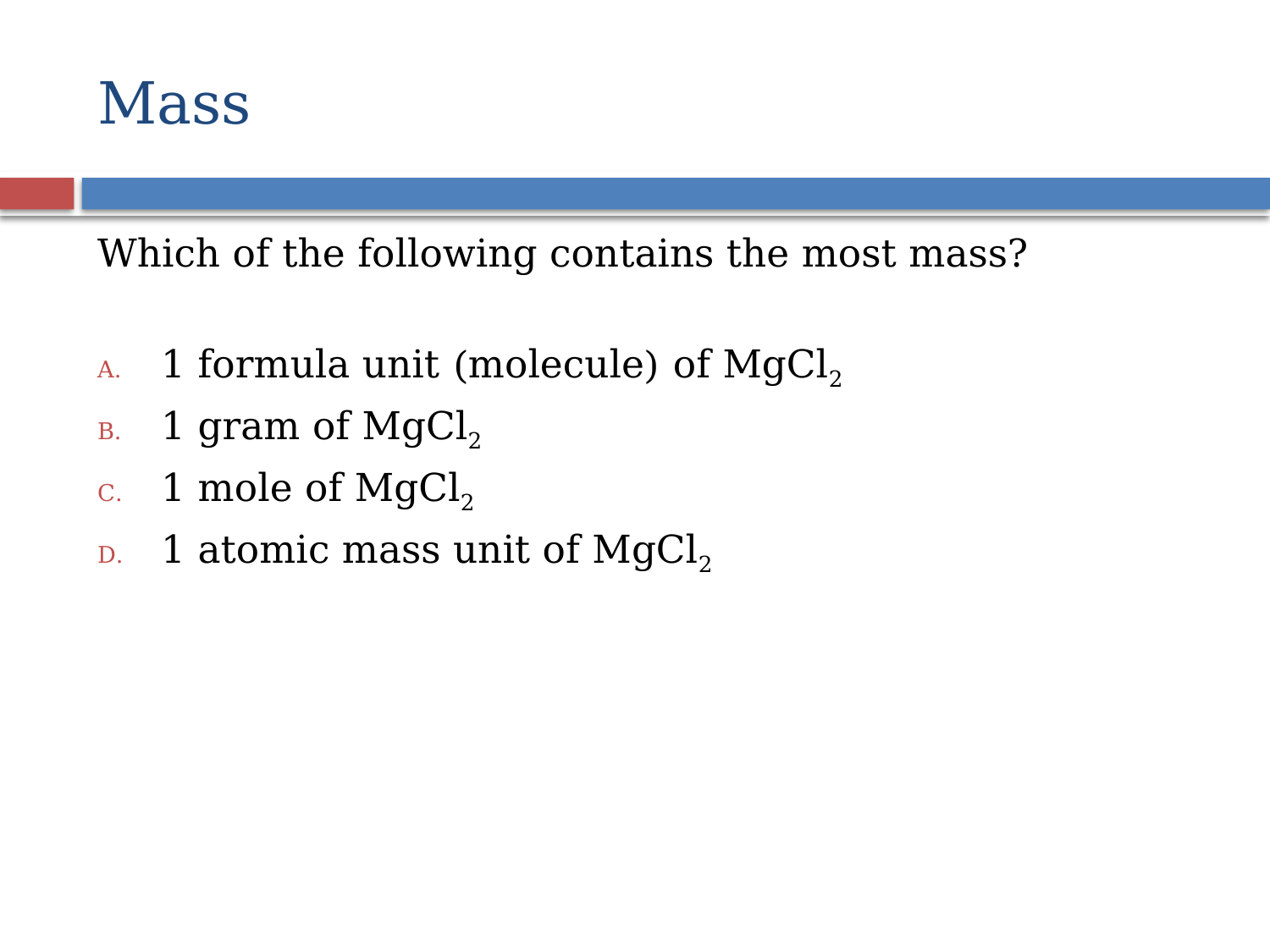

# Mass
Which of the following contains the most mass?

1 formula unit (molecule) of MgCl2
1 gram of MgCl2
1 mole of MgCl2
1 atomic mass unit of MgCl2